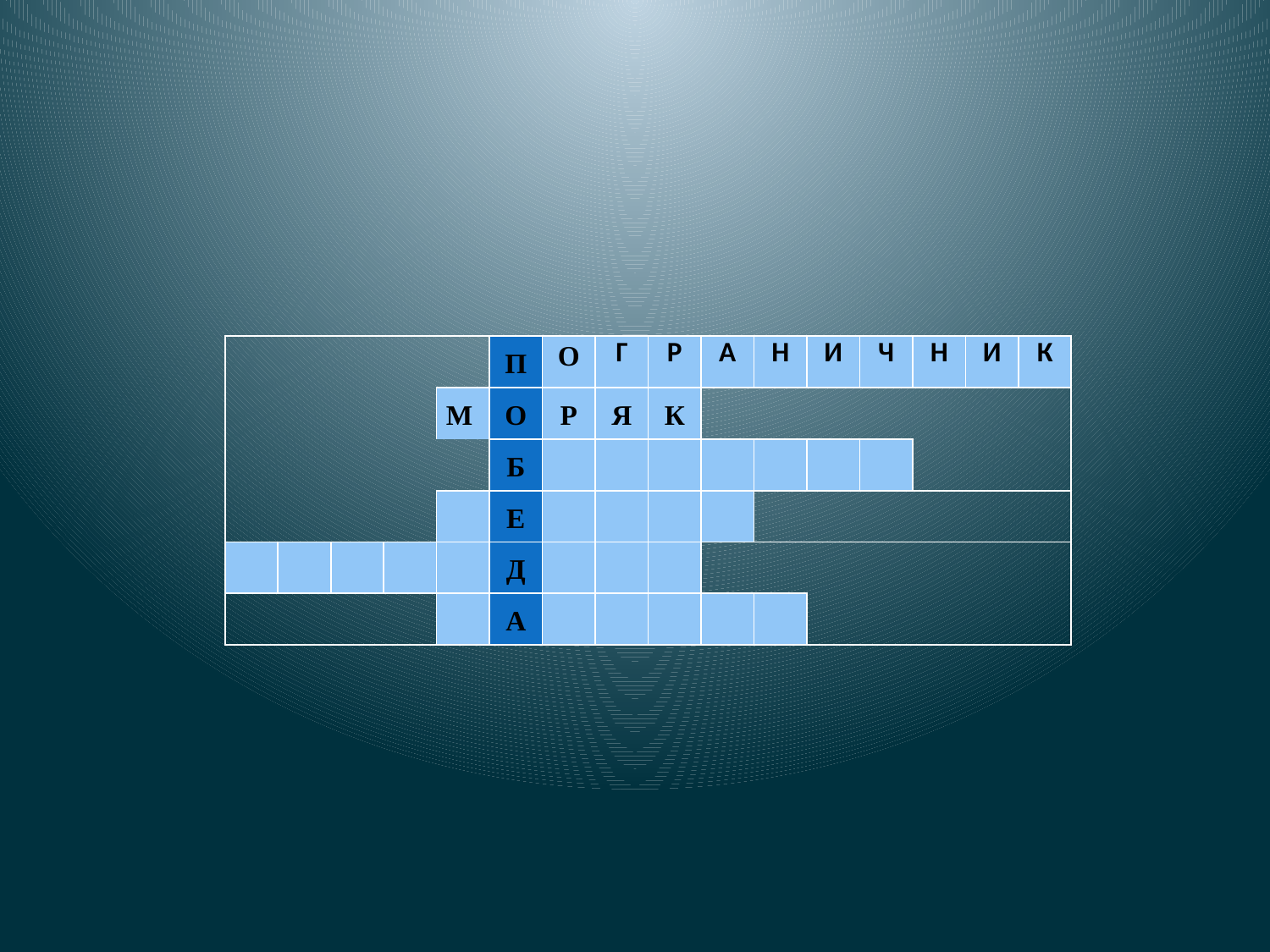

|  |  |  |  |  | П | О | Г | Р | А | Н | И | Ч | Н | И | К |
| --- | --- | --- | --- | --- | --- | --- | --- | --- | --- | --- | --- | --- | --- | --- | --- |
|  |  |  |  | М | О | Р | Я | К |  |  |  |  |  |  |  |
|  |  |  |  |  | Б |  |  |  |  |  |  |  |  |  |  |
|  |  |  |  |  | Е |  |  |  |  |  |  |  |  |  |  |
|  |  |  |  |  | Д |  |  |  |  |  |  |  |  |  |  |
|  |  |  |  |  | А |  |  |  |  |  |  |  |  |  |  |